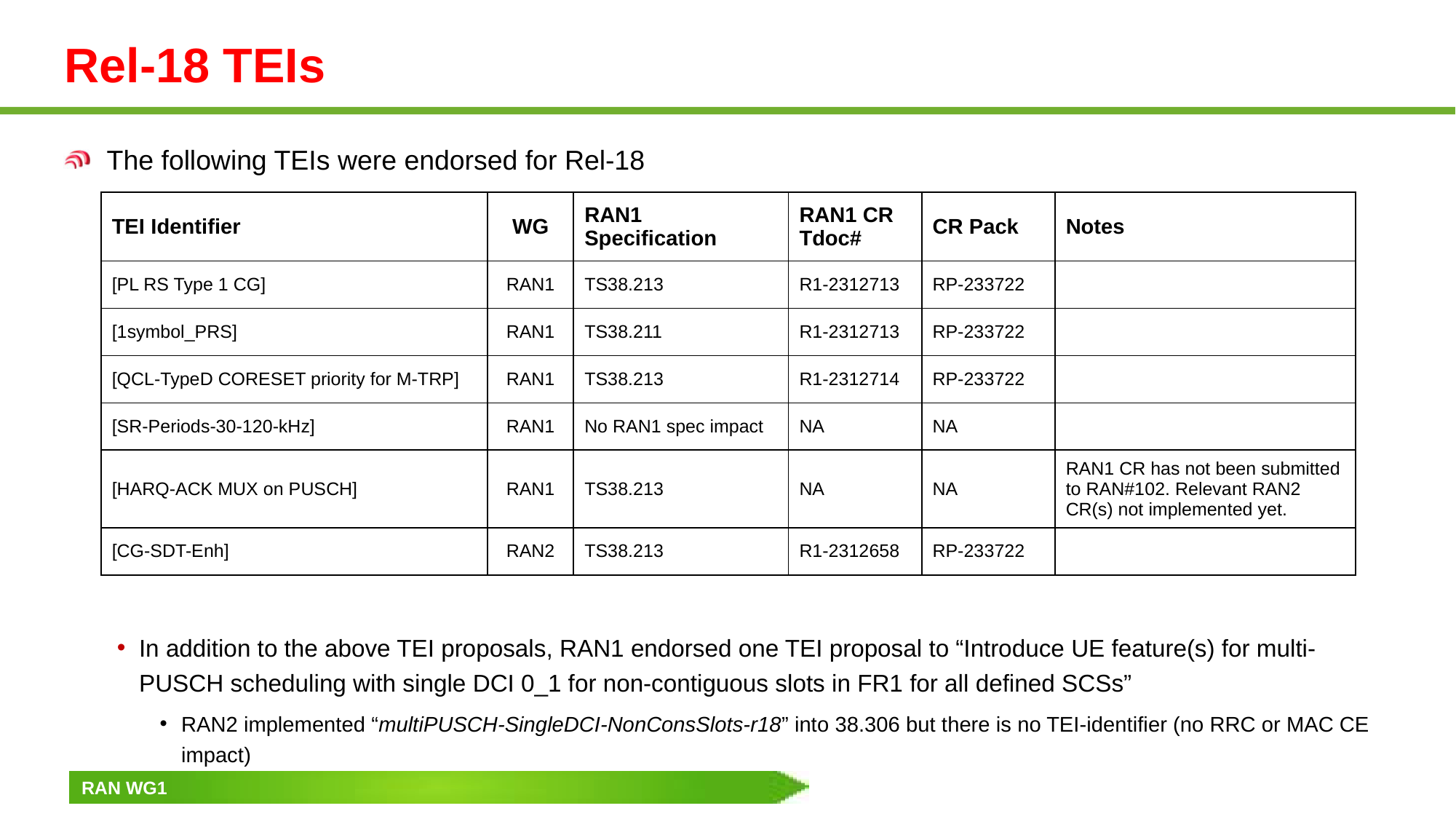

# Rel-18 TEIs
The following TEIs were endorsed for Rel-18

In addition to the above TEI proposals, RAN1 endorsed one TEI proposal to “Introduce UE feature(s) for multi-PUSCH scheduling with single DCI 0_1 for non-contiguous slots in FR1 for all defined SCSs”
RAN2 implemented “multiPUSCH-SingleDCI-NonConsSlots-r18” into 38.306 but there is no TEI-identifier (no RRC or MAC CE impact)
| TEI Identifier | WG | RAN1 Specification | RAN1 CR Tdoc# | CR Pack | Notes |
| --- | --- | --- | --- | --- | --- |
| [PL RS Type 1 CG] | RAN1 | TS38.213 | R1-2312713 | RP-233722 |  |
| [1symbol\_PRS] | RAN1 | TS38.211 | R1-2312713 | RP-233722 |  |
| [QCL-TypeD CORESET priority for M-TRP] | RAN1 | TS38.213 | R1-2312714 | RP-233722 |  |
| [SR-Periods-30-120-kHz] | RAN1 | No RAN1 spec impact | NA | NA |  |
| [HARQ-ACK MUX on PUSCH] | RAN1 | TS38.213 | NA | NA | RAN1 CR has not been submitted to RAN#102. Relevant RAN2 CR(s) not implemented yet. |
| [CG-SDT-Enh] | RAN2 | TS38.213 | R1-2312658 | RP-233722 |  |